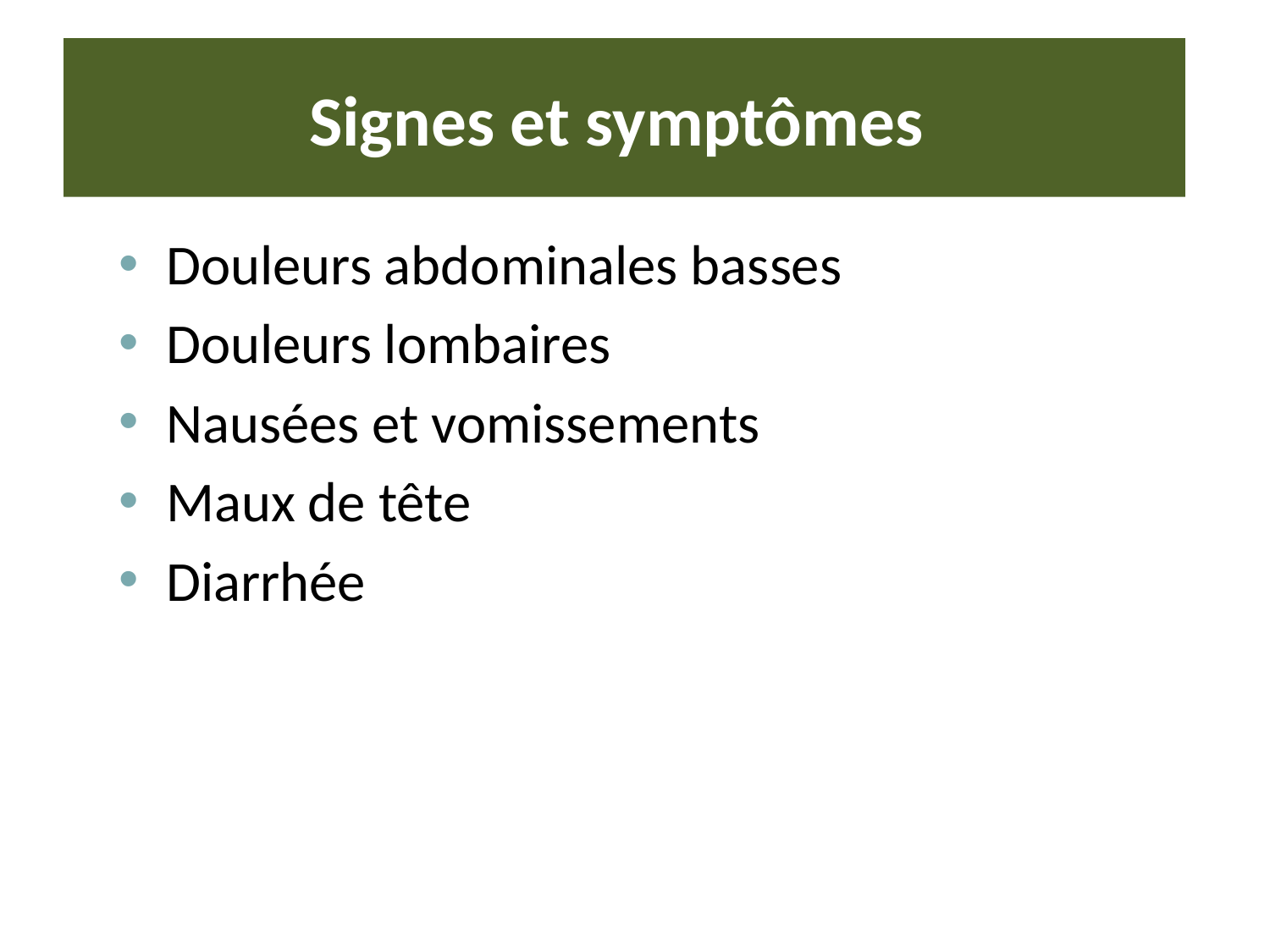

# Signes et symptômes
Douleurs abdominales basses
Douleurs lombaires
Nausées et vomissements
Maux de tête
Diarrhée